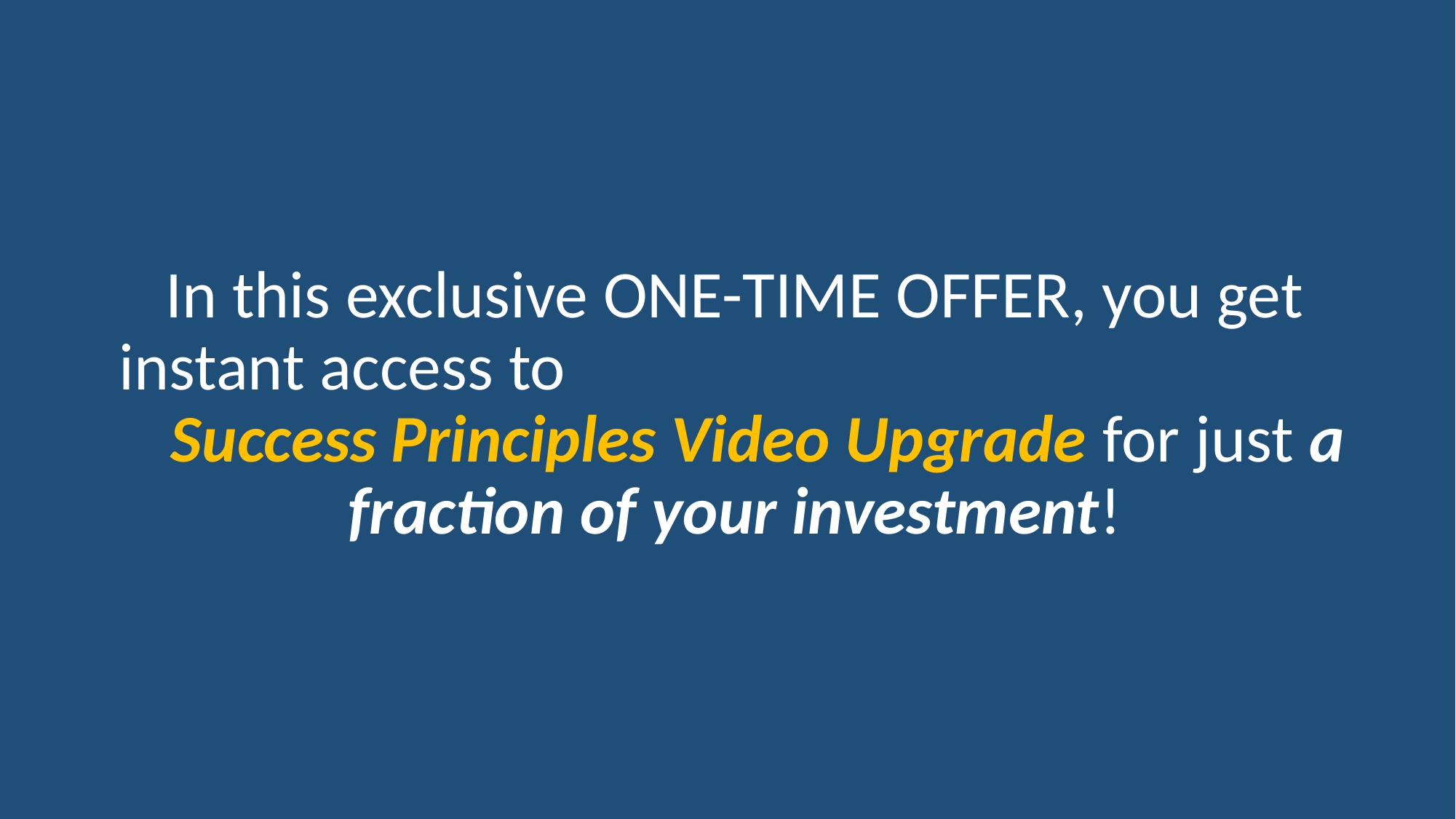

In this exclusive ONE-TIME OFFER, you get instant access to                                                        Success Principles Video Upgrade for just a fraction of your investment!